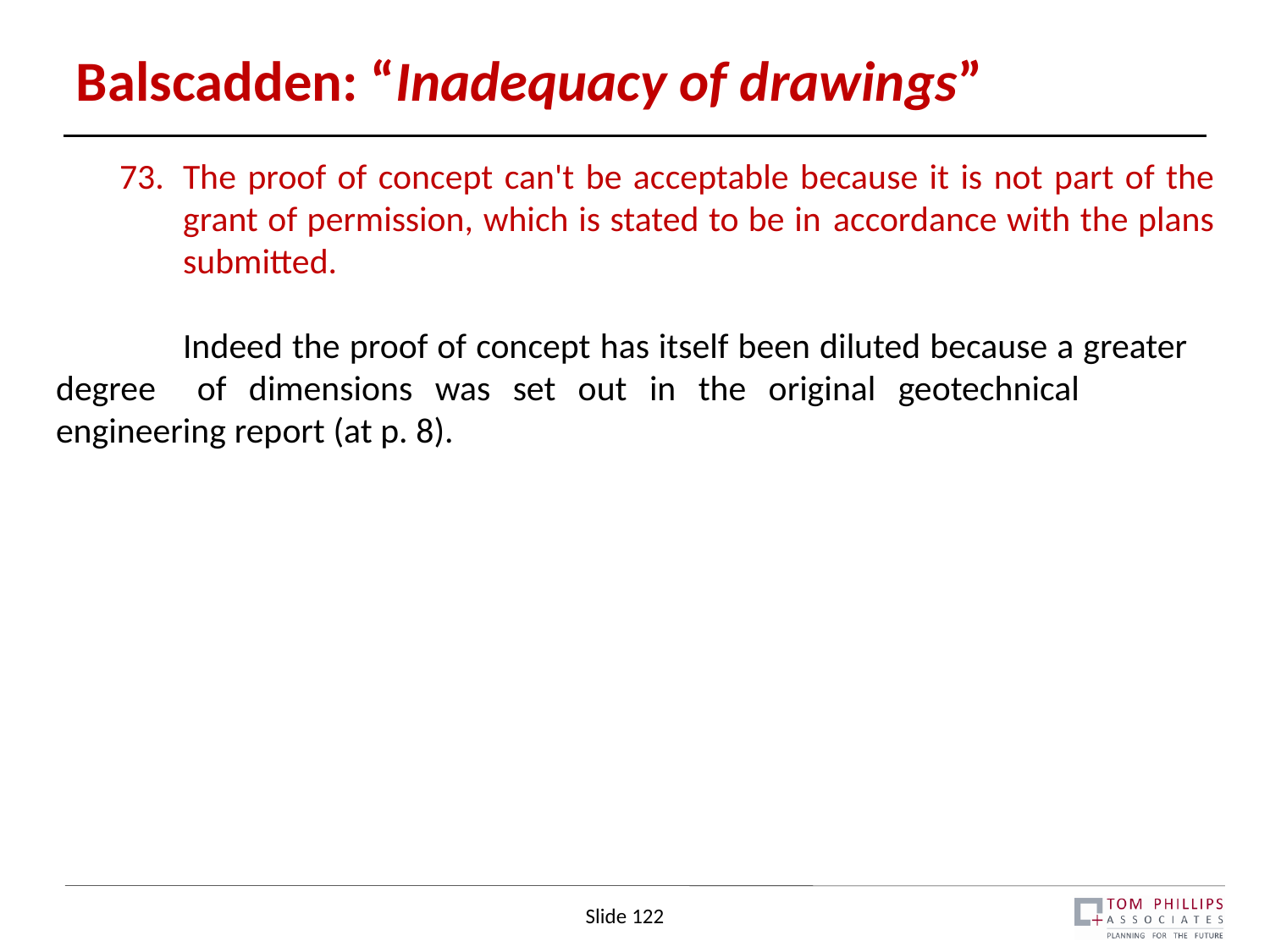

# Balscadden: “Inadequacy of drawings”
The proof of concept can't be acceptable because it is not part of the grant of permission, which is stated to be in 	accordance with the plans submitted.

	Indeed the proof of concept has itself been diluted because a greater 	degree 	of dimensions was set out in the original geotechnical 	engineering report (at p. 8).